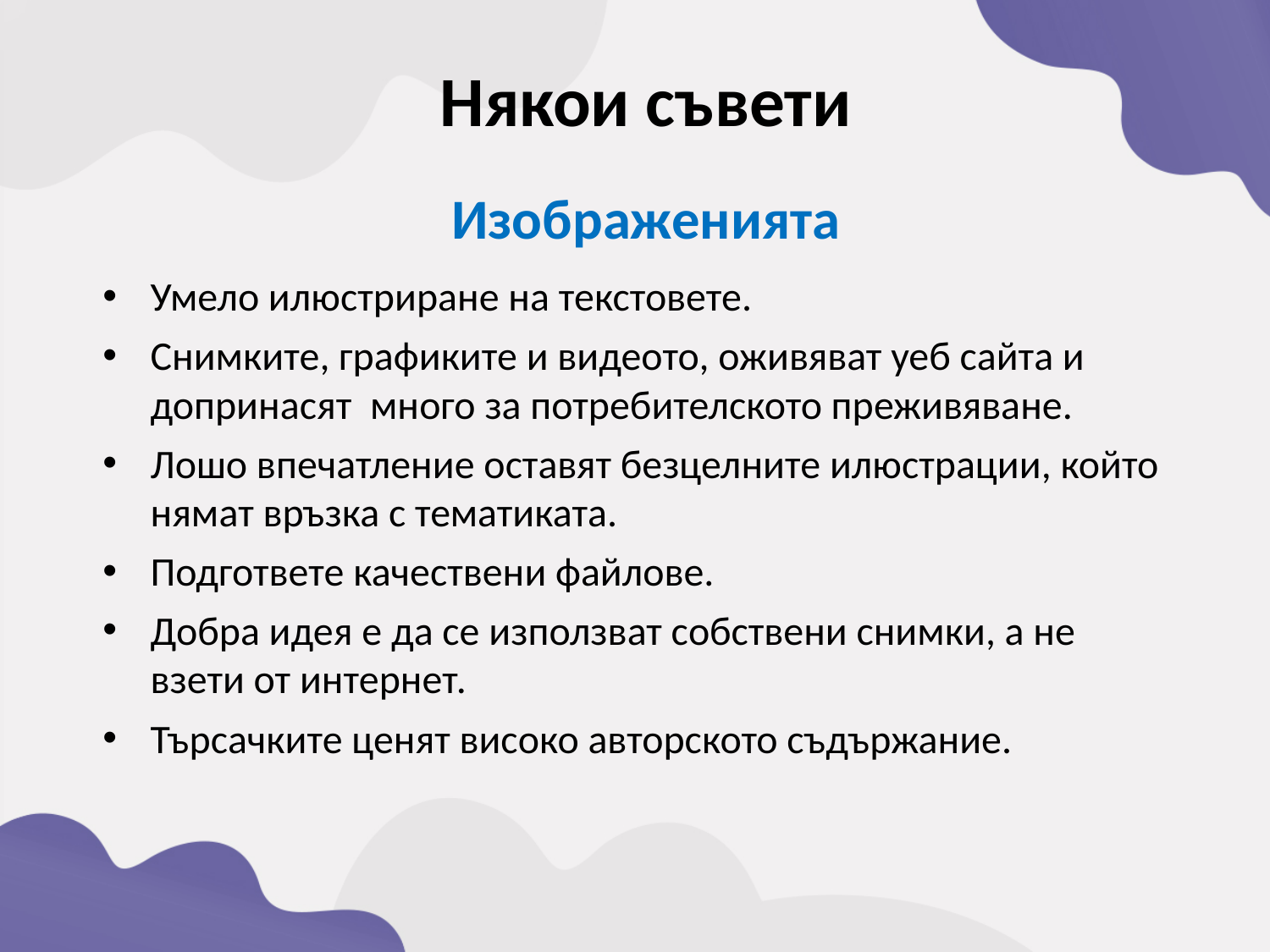

Някои съвети

Изображенията
Умело илюстриране на текстовете.
Снимките, графиките и видеото, оживяват уеб сайта и допринасят  много за потребителското преживяване.
Лошо впечатление оставят безцелните илюстрации, който нямат връзка с тематиката.
Подгответе качествени файлове.
Добра идея е да се използват собствени снимки, а не взети от интернет.
Търсачките ценят високо авторското съдържание.